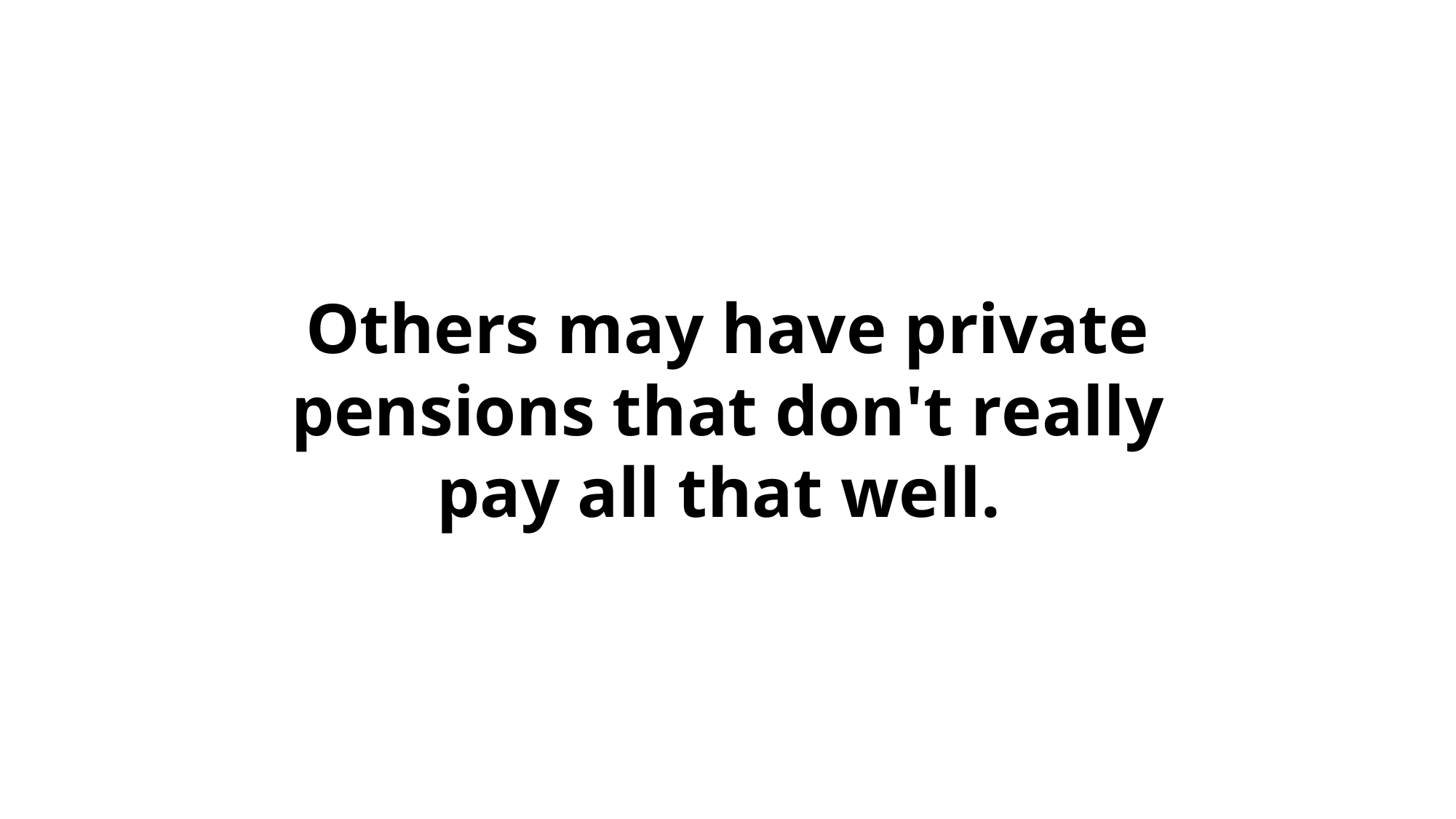

Others may have private pensions that don't really pay all that well.